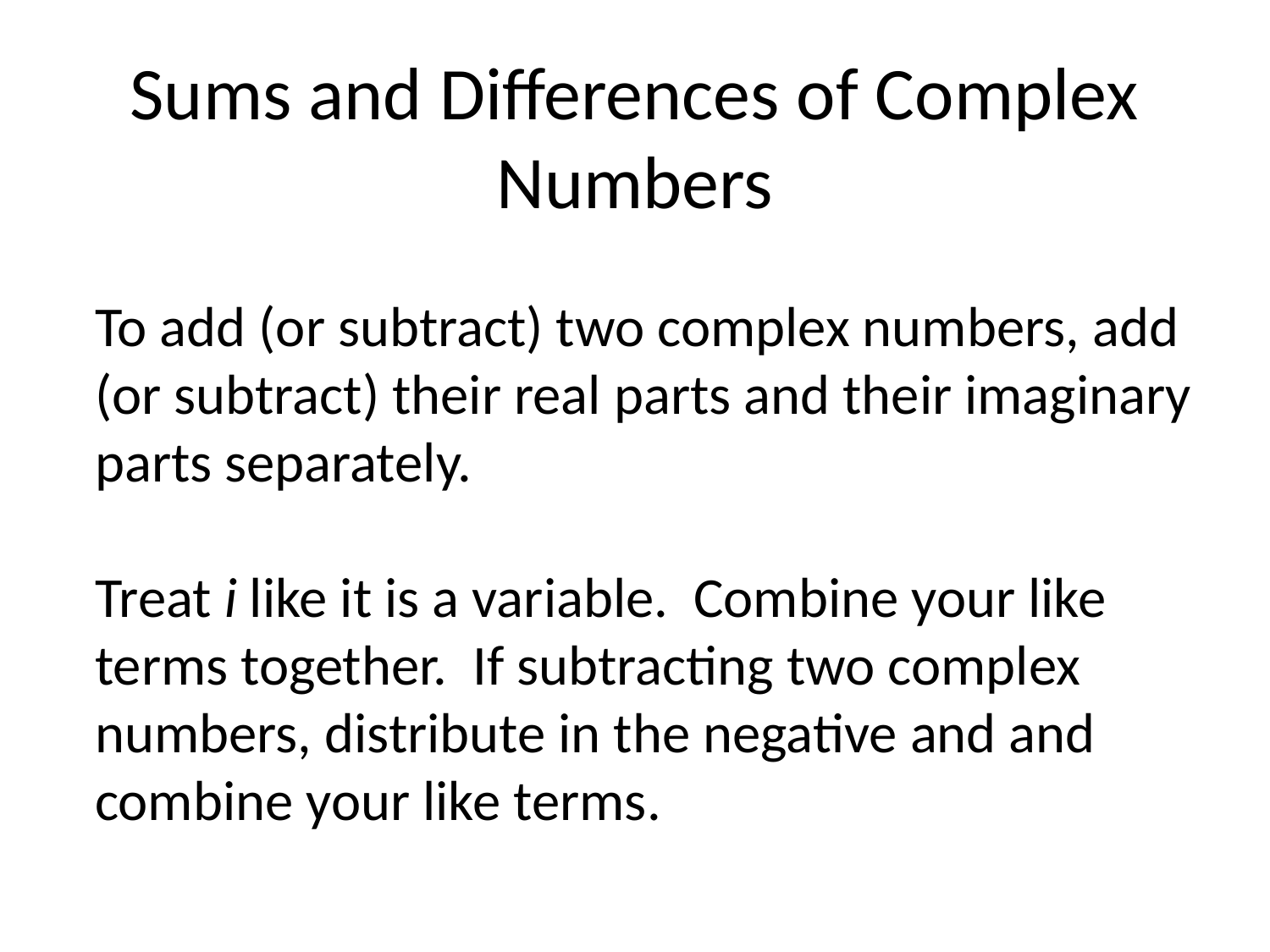

# Sums and Differences of Complex Numbers
To add (or subtract) two complex numbers, add (or subtract) their real parts and their imaginary parts separately.

Treat i like it is a variable.  Combine your like terms together.  If subtracting two complex numbers, distribute in the negative and and combine your like terms.